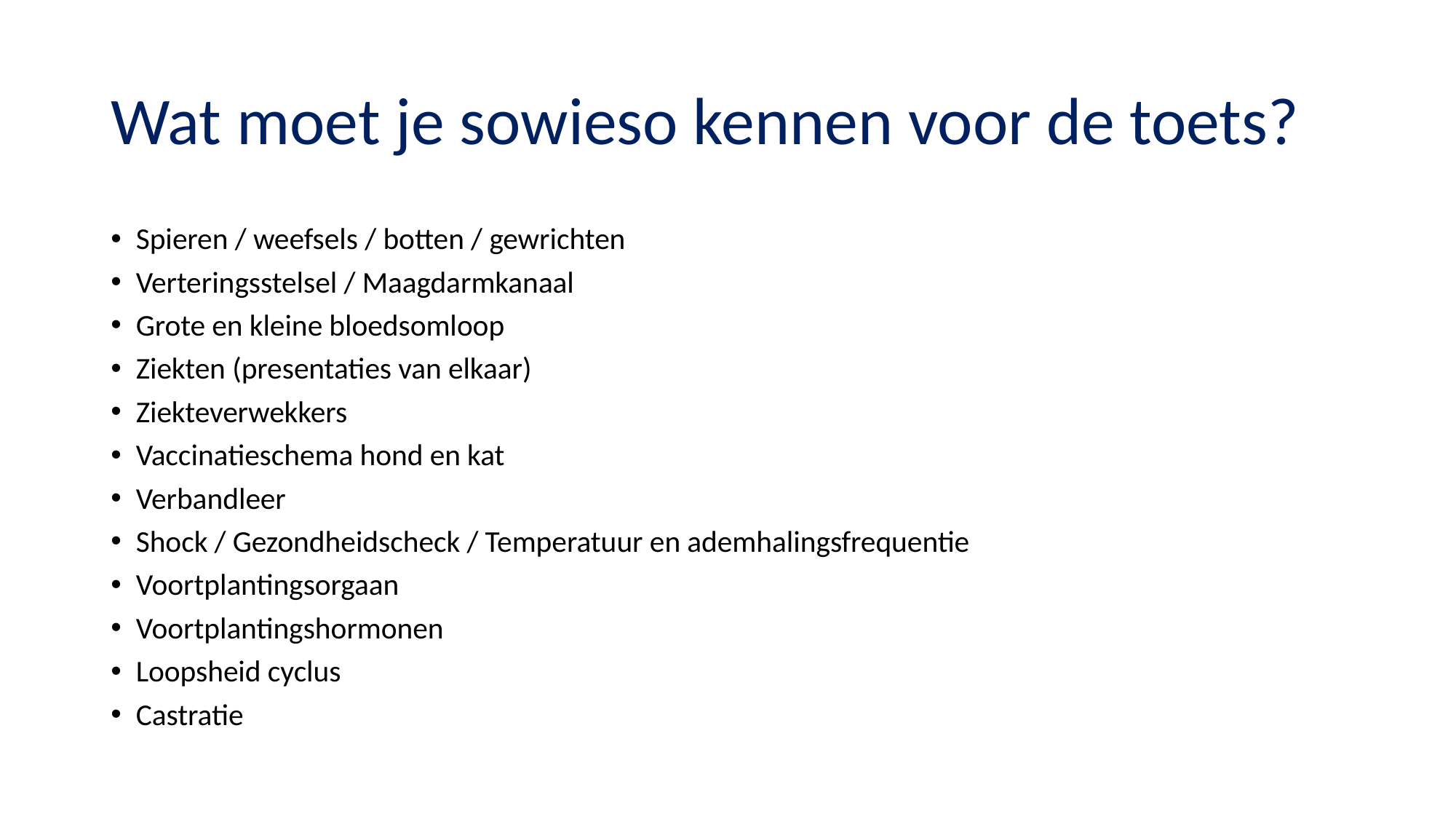

# Wat moet je sowieso kennen voor de toets?
Spieren / weefsels / botten / gewrichten
Verteringsstelsel / Maagdarmkanaal
Grote en kleine bloedsomloop
Ziekten (presentaties van elkaar)
Ziekteverwekkers
Vaccinatieschema hond en kat
Verbandleer
Shock / Gezondheidscheck / Temperatuur en ademhalingsfrequentie
Voortplantingsorgaan
Voortplantingshormonen
Loopsheid cyclus
Castratie